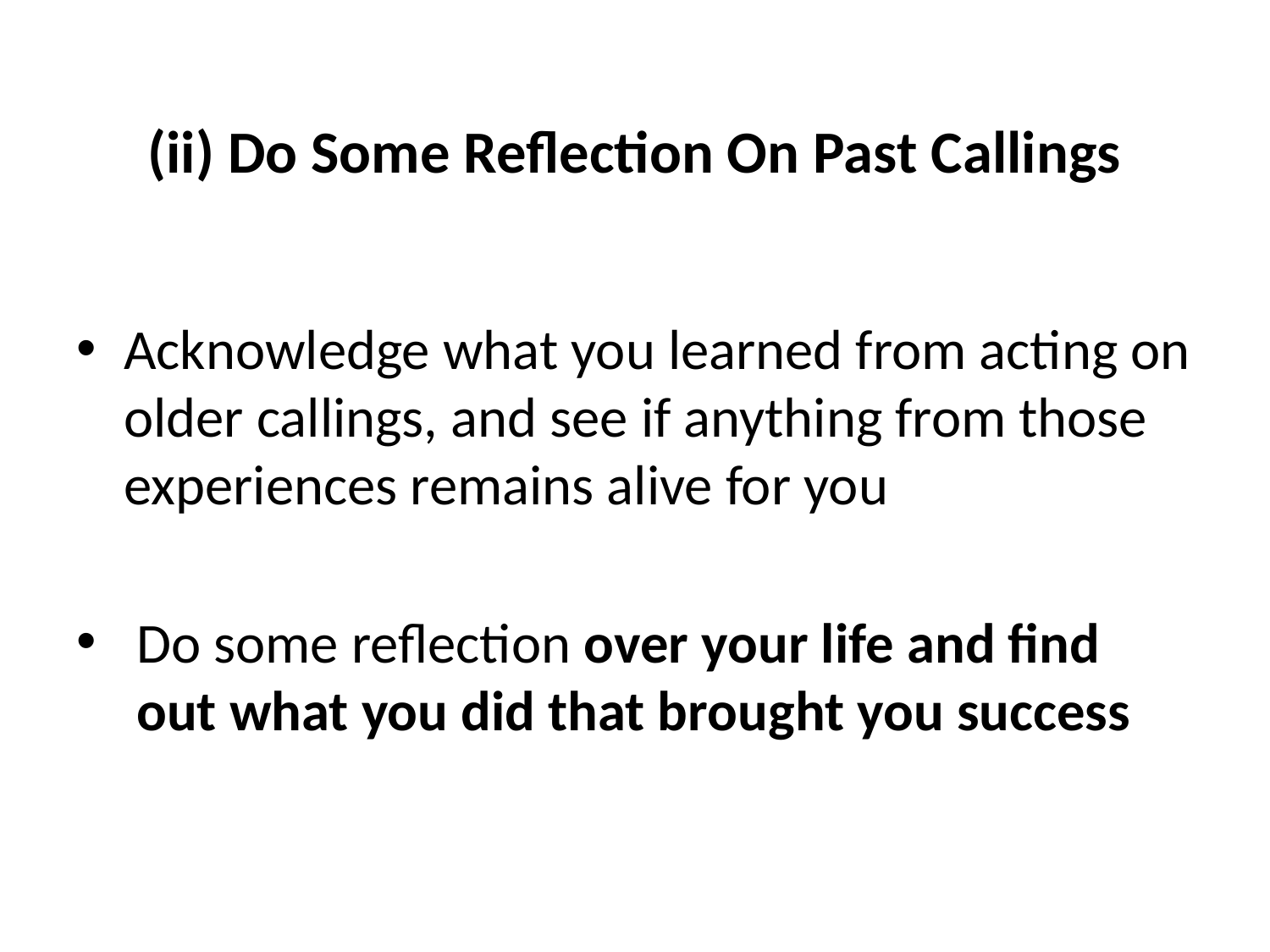

# (ii) Do Some Reflection On Past Callings
Acknowledge what you learned from acting on older callings, and see if anything from those experiences remains alive for you

 Do some reflection over your life and find
 out what you did that brought you success